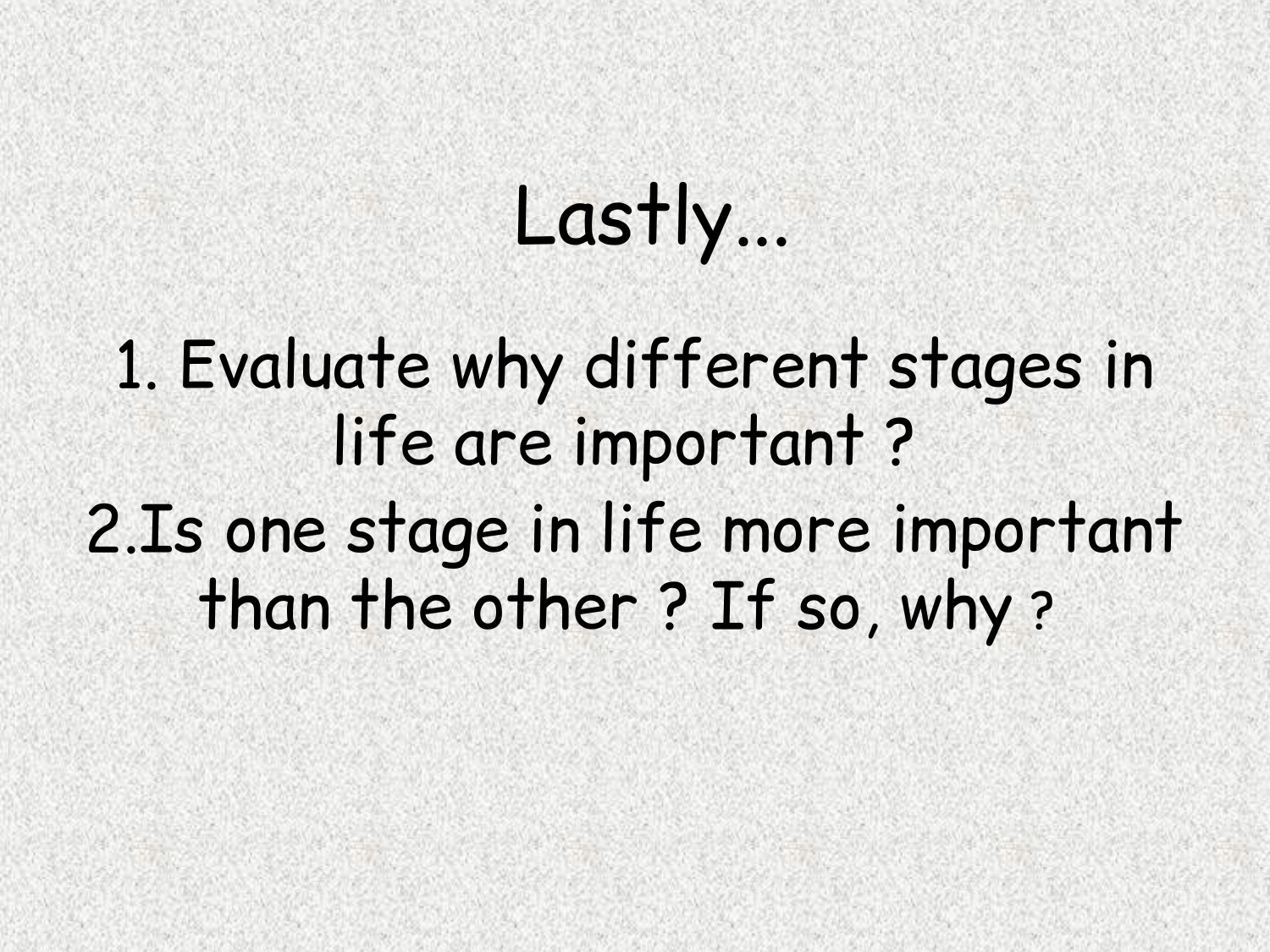

# Lastly...
1. Evaluate why different stages in life are important ?
2.Is one stage in life more important than the other ? If so, why ?